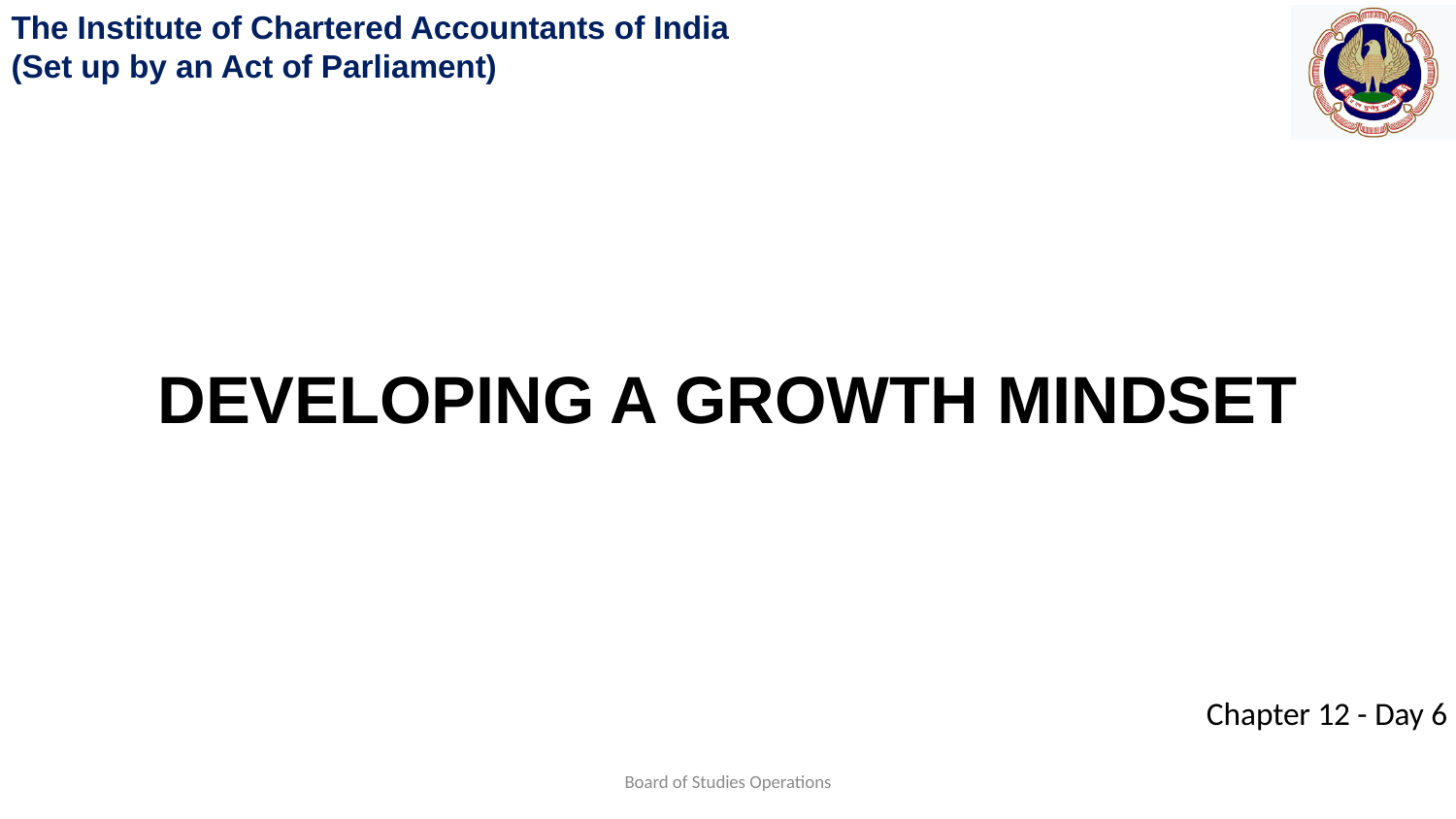

DEVELOPING A GROWTH MINDSET
Board of Studies Operations